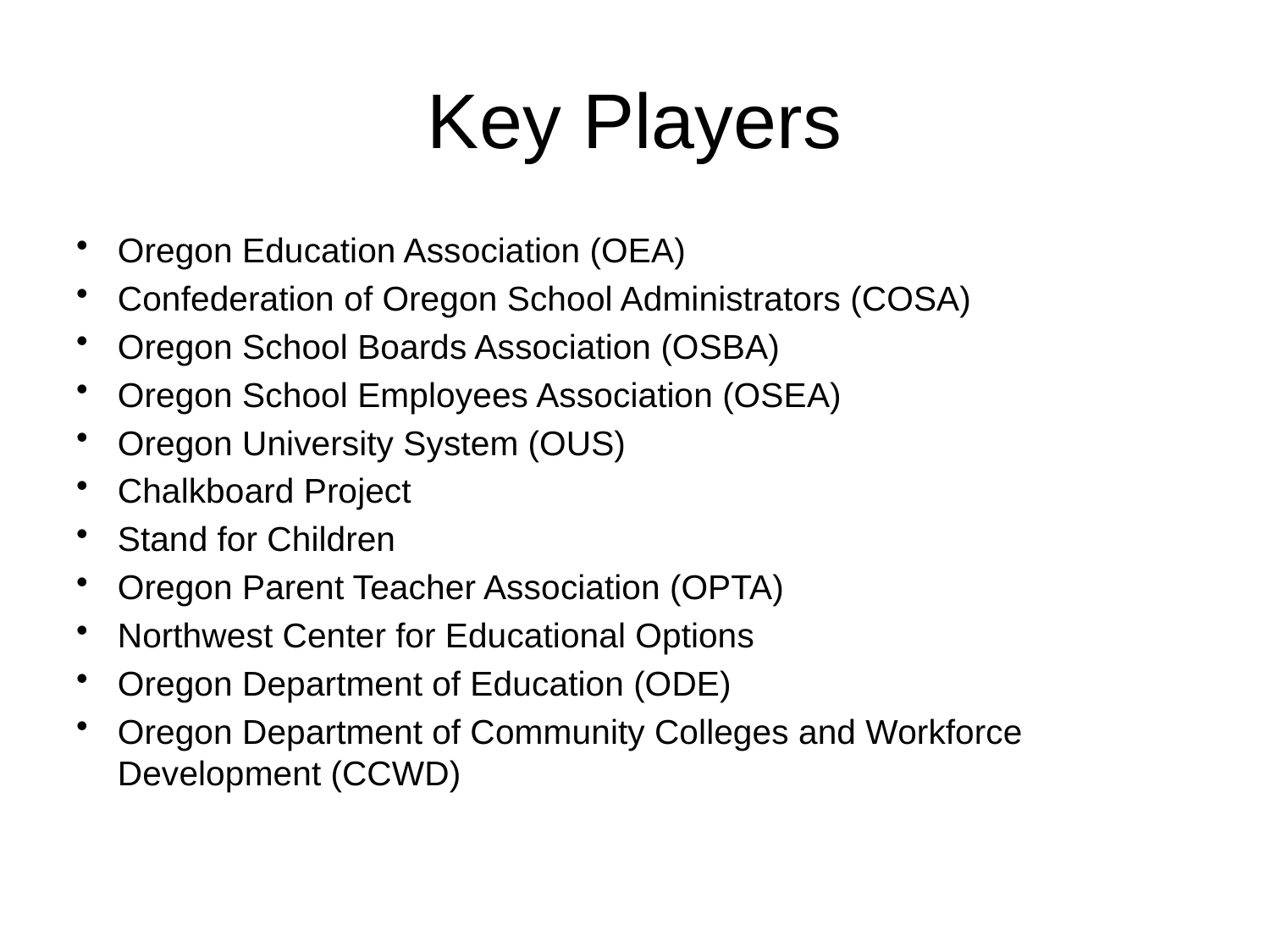

# Key Players
Oregon Education Association (OEA)
Confederation of Oregon School Administrators (COSA)
Oregon School Boards Association (OSBA)
Oregon School Employees Association (OSEA)
Oregon University System (OUS)
Chalkboard Project
Stand for Children
Oregon Parent Teacher Association (OPTA)
Northwest Center for Educational Options
Oregon Department of Education (ODE)
Oregon Department of Community Colleges and Workforce Development (CCWD)